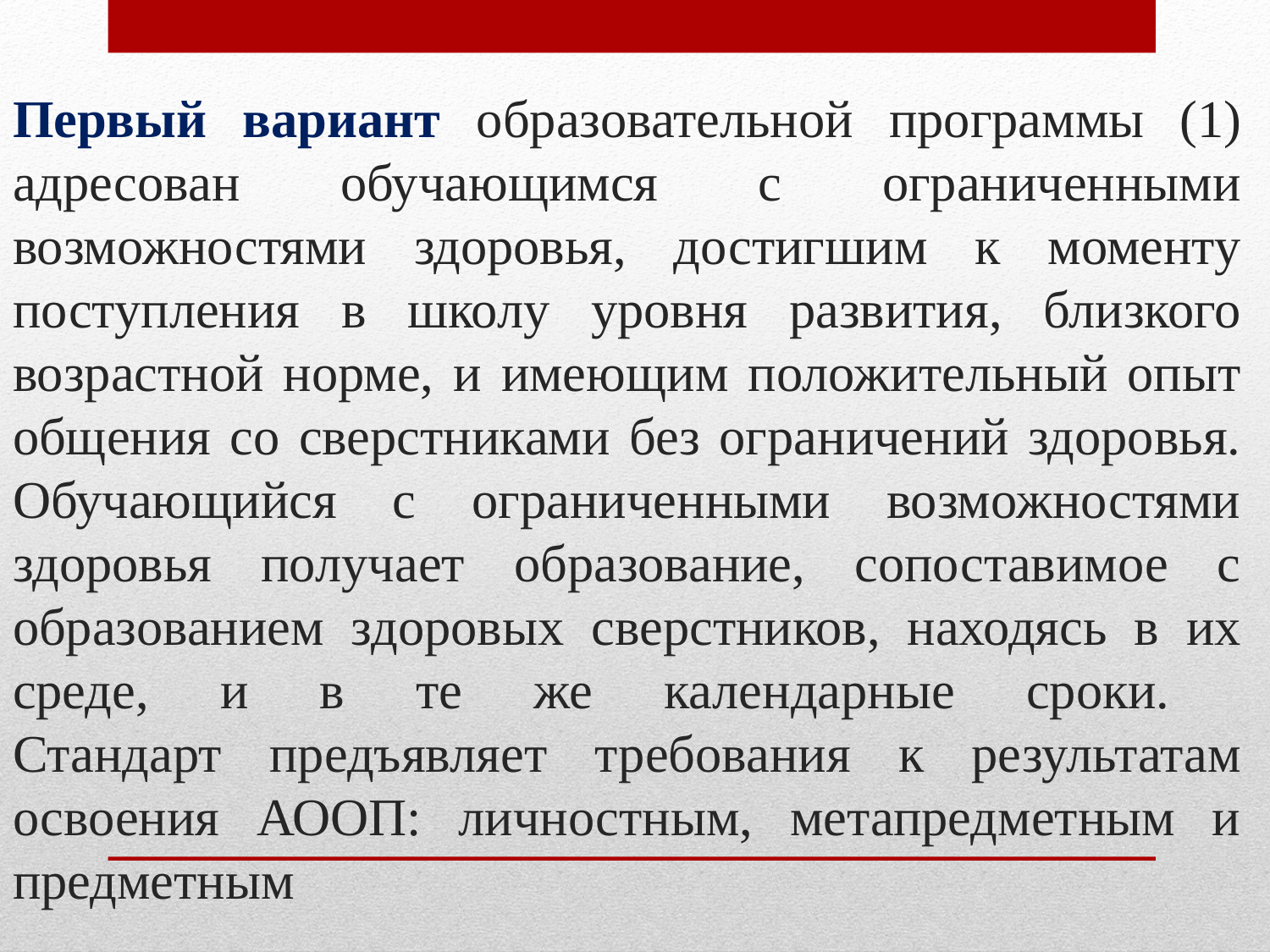

# Первый вариант образовательной программы (1) адресован обучающимся с ограниченными возможностями здоровья, достигшим к моменту поступления в школу уровня развития, близкого возрастной норме, и имеющим положительный опыт общения со сверстниками без ограничений здоровья. Обучающийся с ограниченными возможностями здоровья получает образование, сопоставимое с образованием здоровых сверстников, находясь в их среде, и в те же календарные сроки. Стандарт предъявляет требования к результатам освоения АООП: личностным, метапредметным и предметным